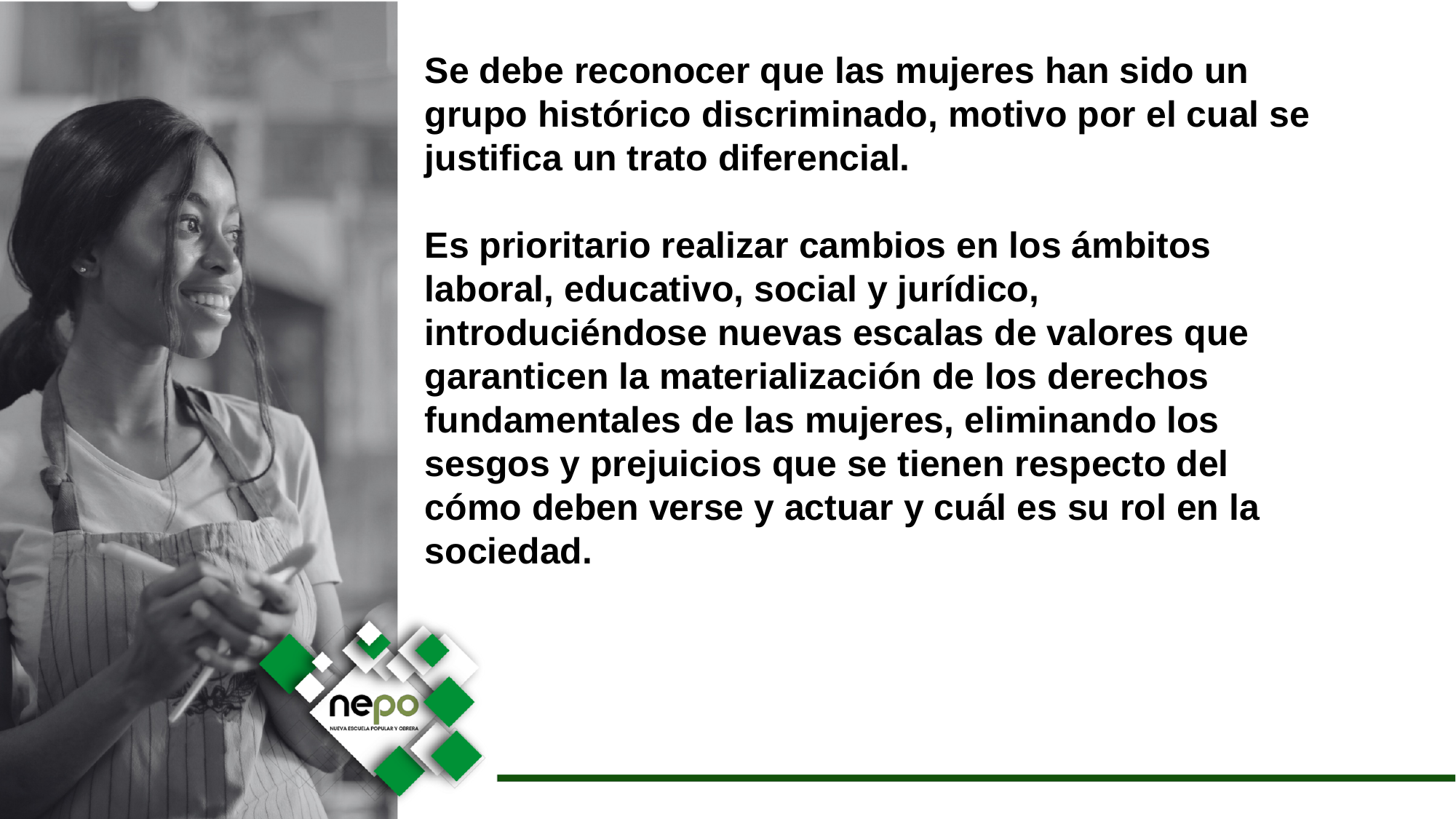

Se debe reconocer que las mujeres han sido un grupo histórico discriminado, motivo por el cual se justifica un trato diferencial.

Es prioritario realizar cambios en los ámbitos laboral, educativo, social y jurídico, introduciéndose nuevas escalas de valores que garanticen la materialización de los derechos fundamentales de las mujeres, eliminando los sesgos y prejuicios que se tienen respecto del cómo deben verse y actuar y cuál es su rol en la sociedad.